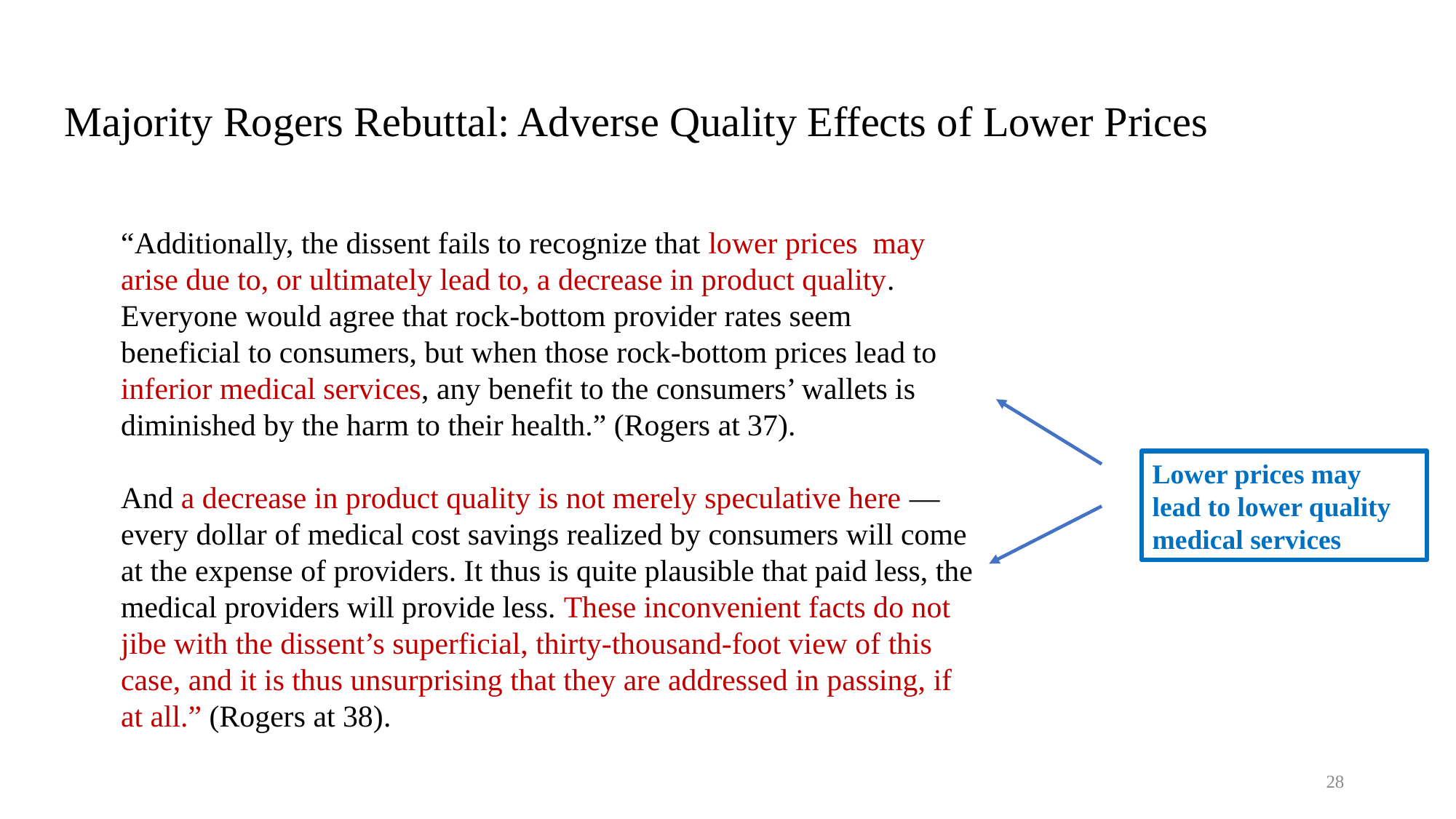

# Majority Rogers Rebuttal: Adverse Quality Effects of Lower Prices
“Additionally, the dissent fails to recognize that lower prices  may arise due to, or ultimately lead to, a decrease in product quality. Everyone would agree that rock-bottom provider rates seem beneficial to consumers, but when those rock-bottom prices lead to inferior medical services, any benefit to the consumers’ wallets is diminished by the harm to their health.” (Rogers at 37).

And a decrease in product quality is not merely speculative here — every dollar of medical cost savings realized by consumers will come at the expense of providers. It thus is quite plausible that paid less, the medical providers will provide less. These inconvenient facts do not jibe with the dissent’s superficial, thirty-thousand-foot view of this case, and it is thus unsurprising that they are addressed in passing, if at all.” (Rogers at 38).

Lower prices may lead to lower quality medical services
28